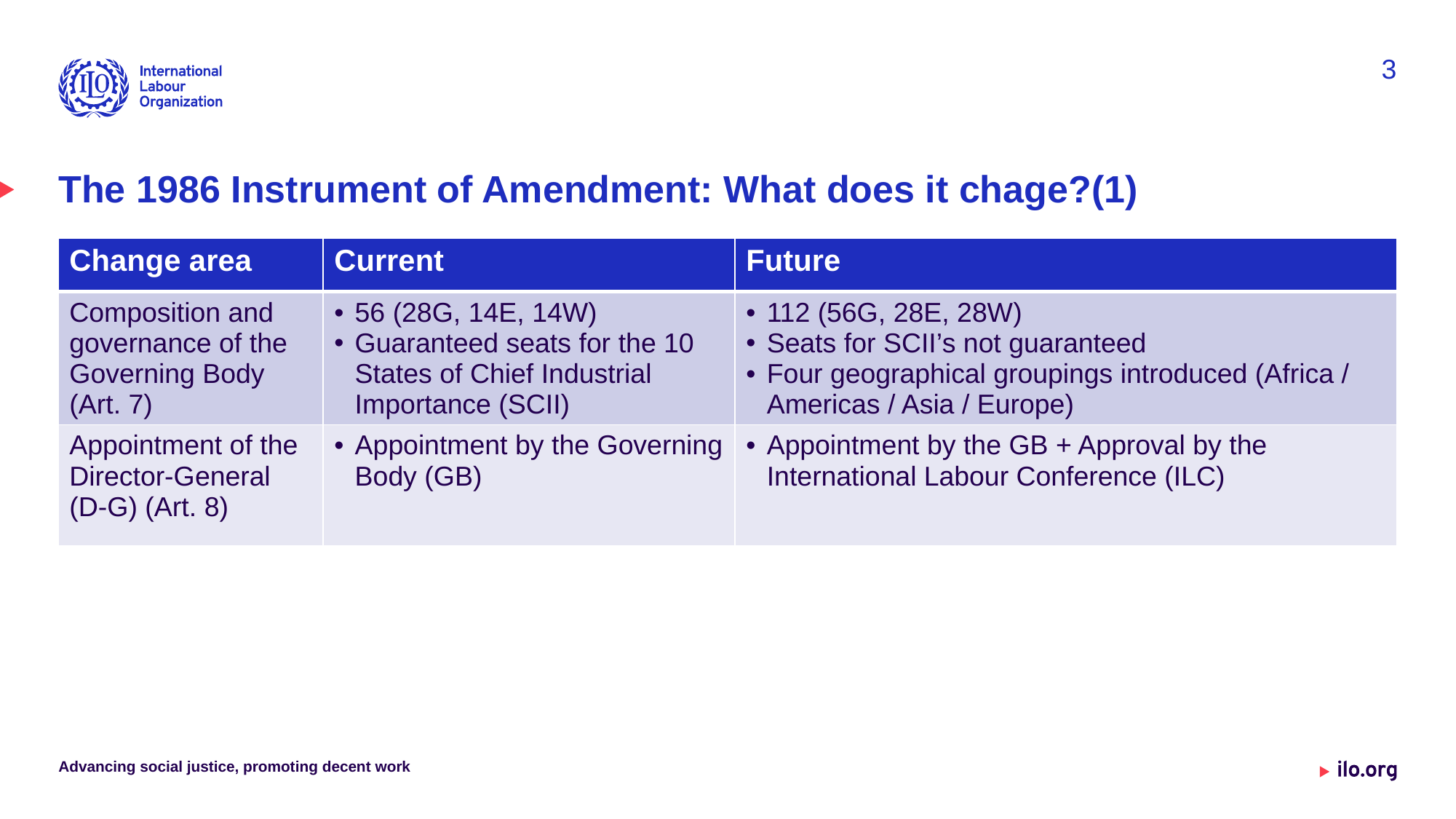

3
# The 1986 Instrument of Amendment: What does it chage?(1)
| Change area | Current | Future |
| --- | --- | --- |
| Composition and governance of the Governing Body (Art. 7) | 56 (28G, 14E, 14W) Guaranteed seats for the 10 States of Chief Industrial Importance (SCII) | 112 (56G, 28E, 28W) Seats for SCII’s not guaranteed Four geographical groupings introduced (Africa / Americas / Asia / Europe) |
| Appointment of the Director-General (D-G) (Art. 8) | Appointment by the Governing Body (GB) | Appointment by the GB + Approval by the International Labour Conference (ILC) |
Advancing social justice, promoting decent work
Date: Monday / 01 / October / 2019